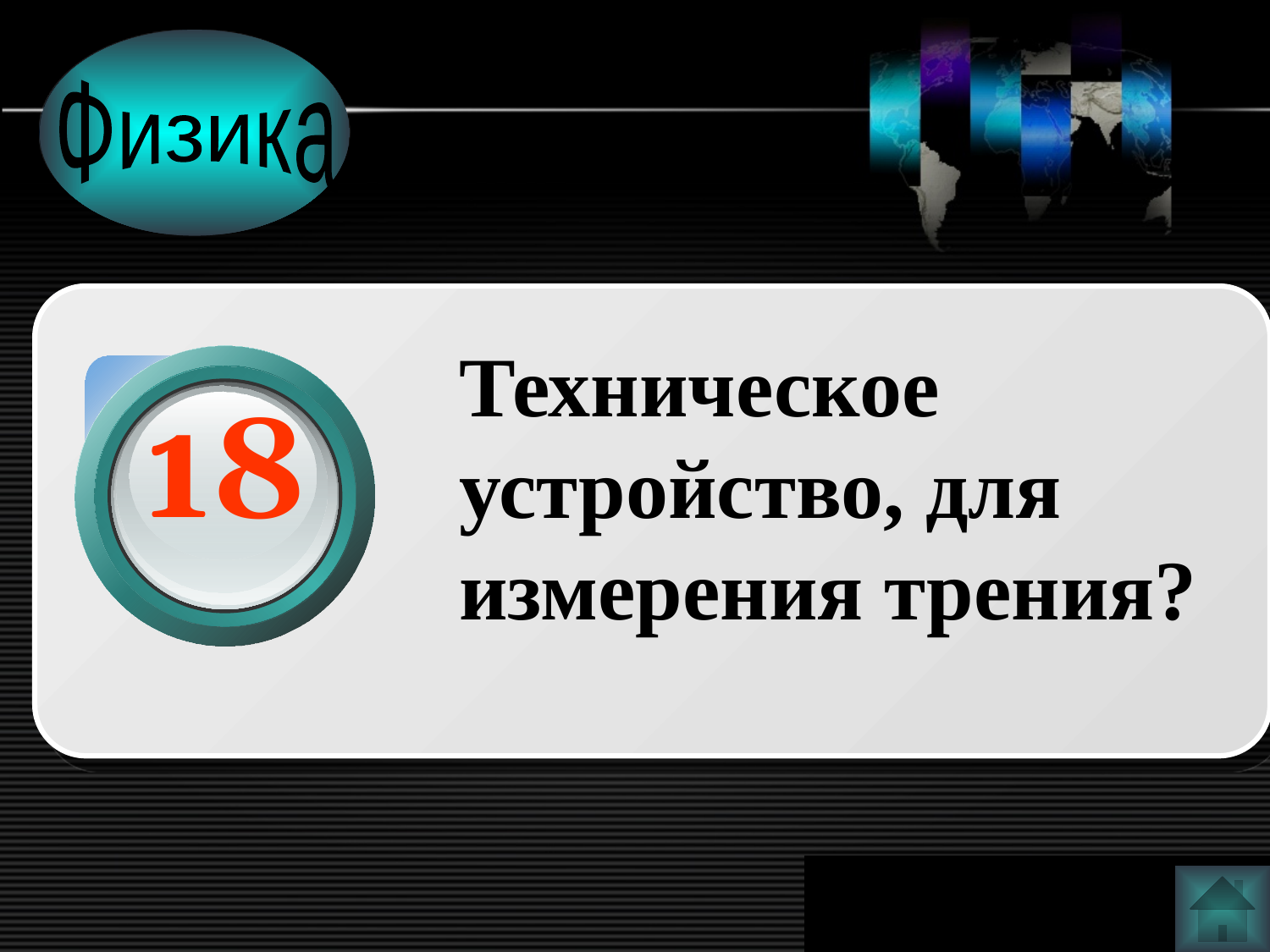

Физика

Техническое устройство, для измерения трения?

18

www.themegallery.com